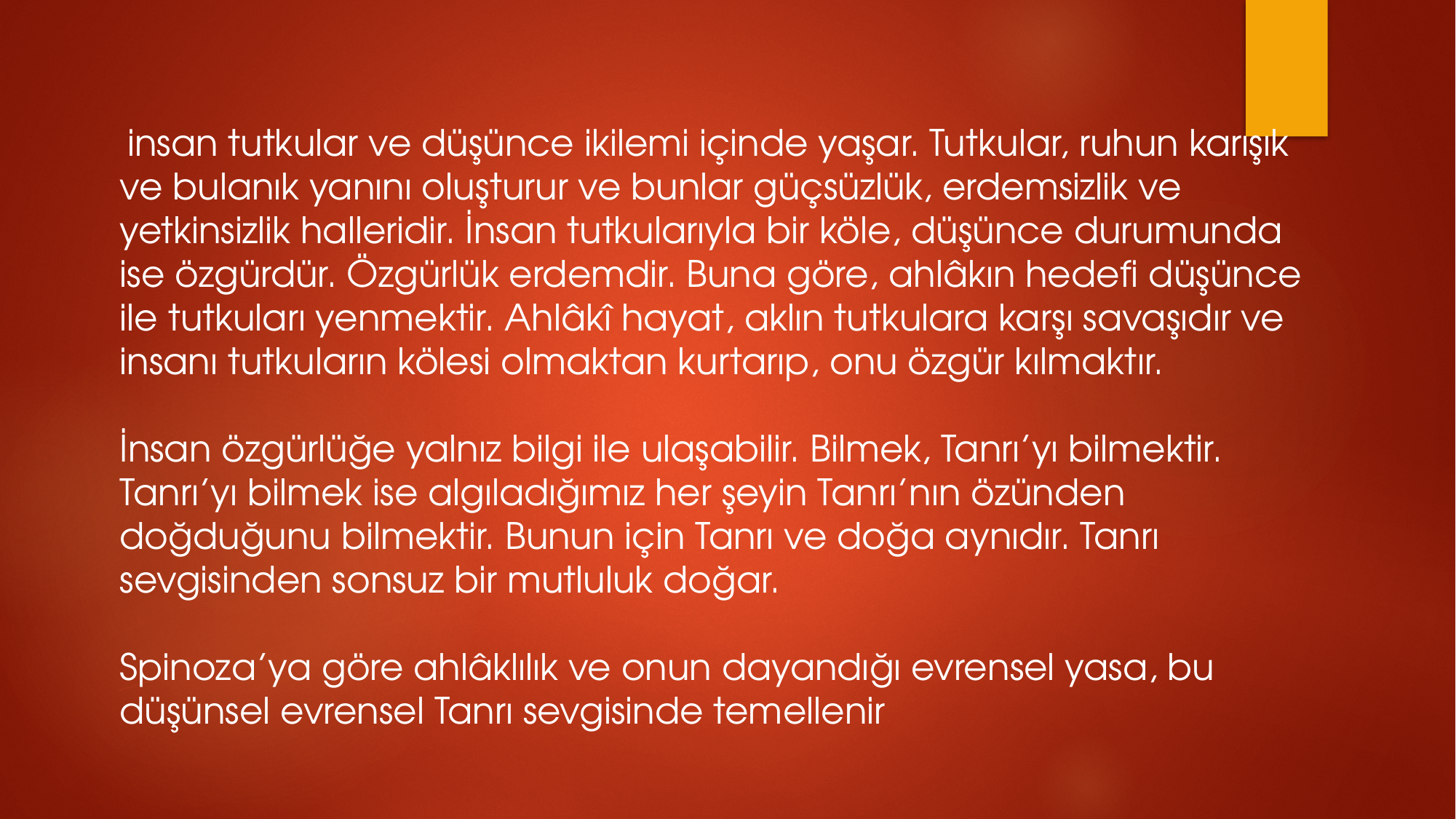

insan tutkular ve düşünce ikilemi içinde yaşar. Tutkular, ruhun karışık ve bulanık yanını oluşturur ve bunlar güçsüzlük, erdemsizlik ve yetkinsizlik halleridir. İnsan tutkularıyla bir köle, düşünce durumunda ise özgürdür. Özgürlük erdemdir. Buna göre, ahlâkın hedefi düşünce ile tutkuları yenmektir. Ahlâkî hayat, aklın tutkulara karşı savaşıdır ve insanı tutkuların kölesi olmaktan kurtarıp, onu özgür kılmaktır.

İnsan özgürlüğe yalnız bilgi ile ulaşabilir. Bilmek, Tanrı’yı bilmektir. Tanrı’yı bilmek ise algıladığımız her şeyin Tanrı’nın özünden doğduğunu bilmektir. Bunun için Tanrı ve doğa aynıdır. Tanrı sevgisinden sonsuz bir mutluluk doğar.

Spinoza’ya göre ahlâklılık ve onun dayandığı evrensel yasa, bu düşünsel evrensel Tanrı sevgisinde temellenir